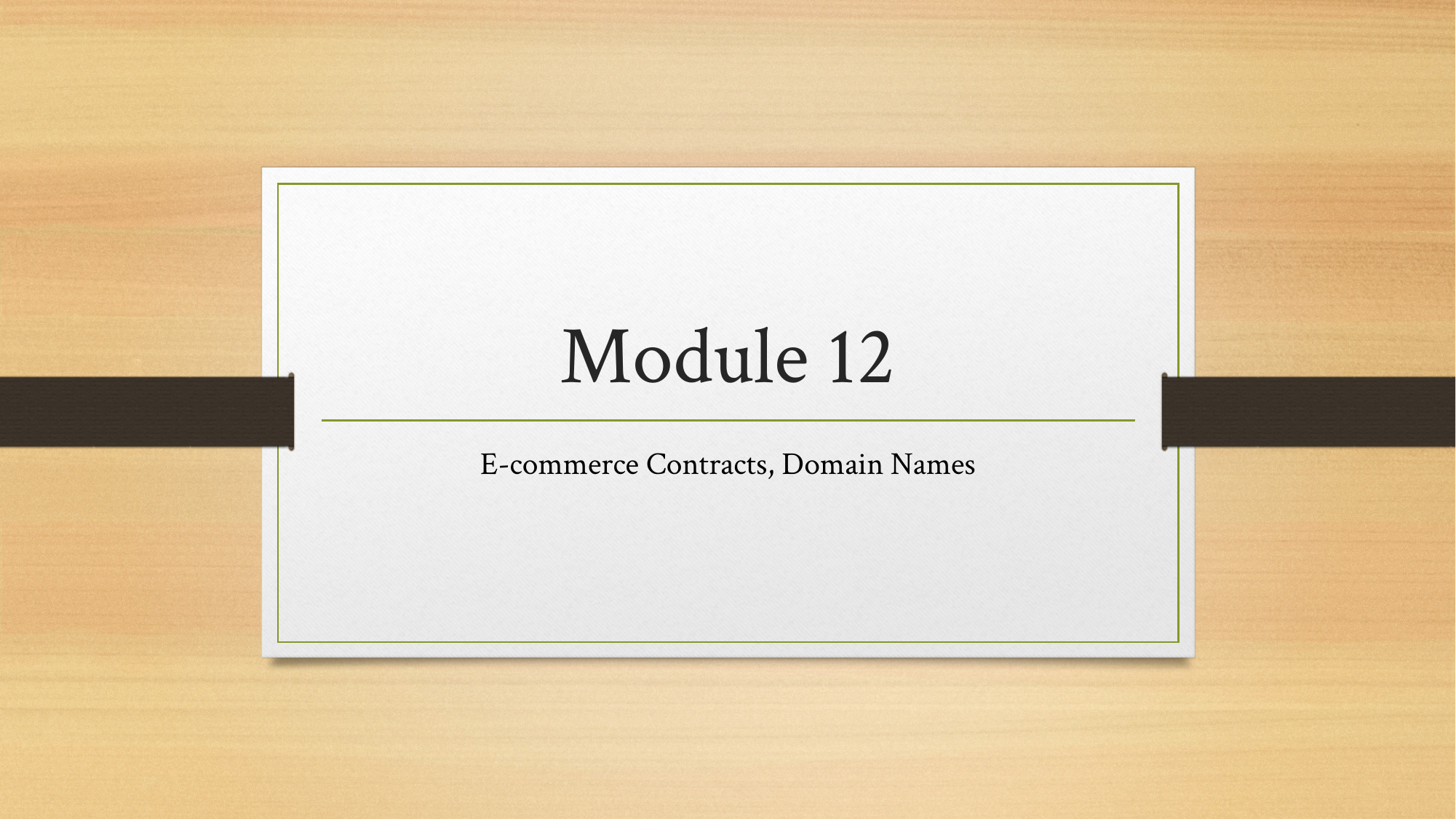

# Module 12
E-commerce Contracts, Domain Names